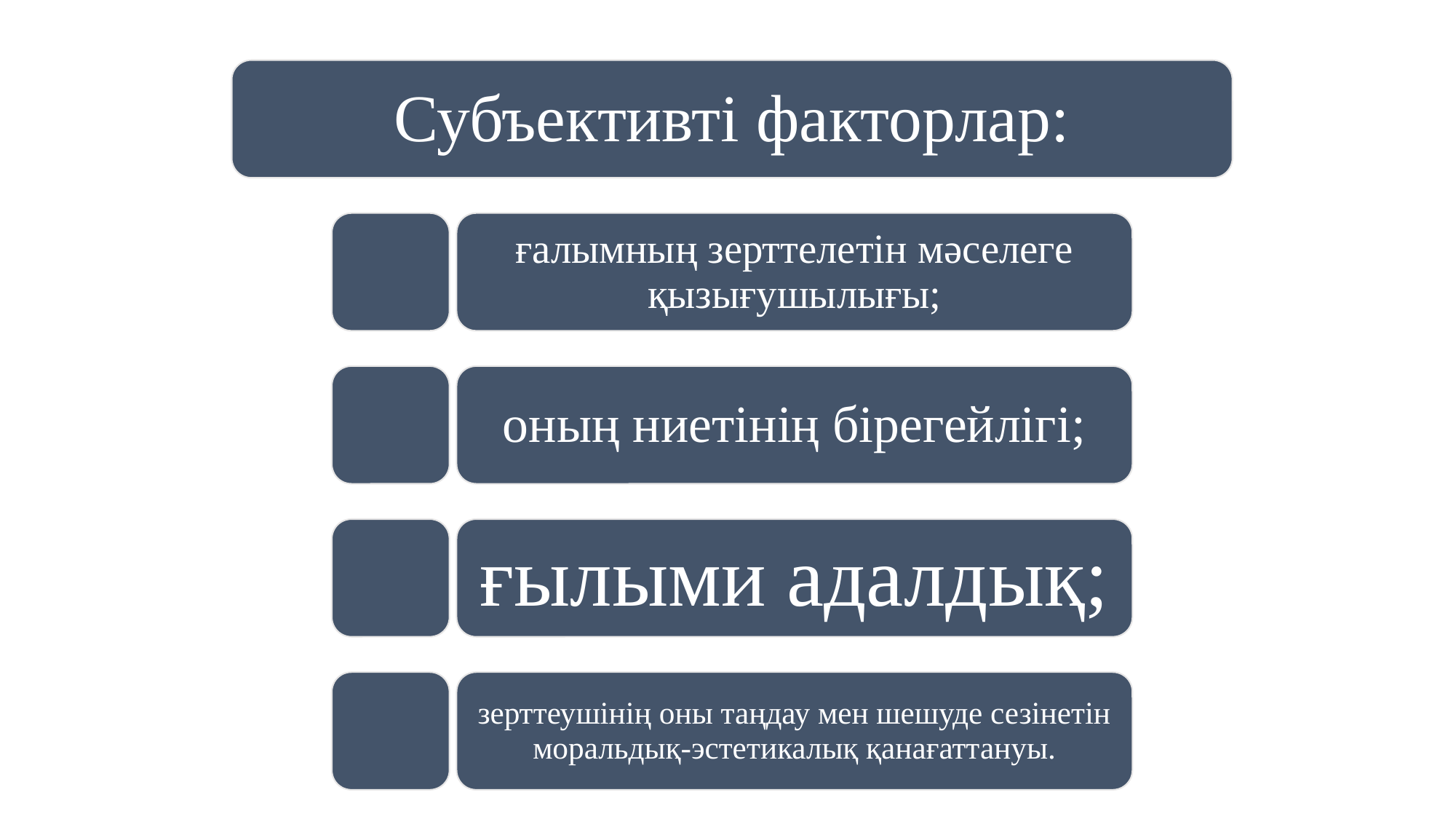

Субъективті факторлар:
ғалымның зерттелетін мәселеге қызығушылығы;
оның ниетінің бірегейлігі;
ғылыми адалдық;
зерттеушінің оны таңдау мен шешуде сезінетін моральдық-эстетикалық қанағаттануы.